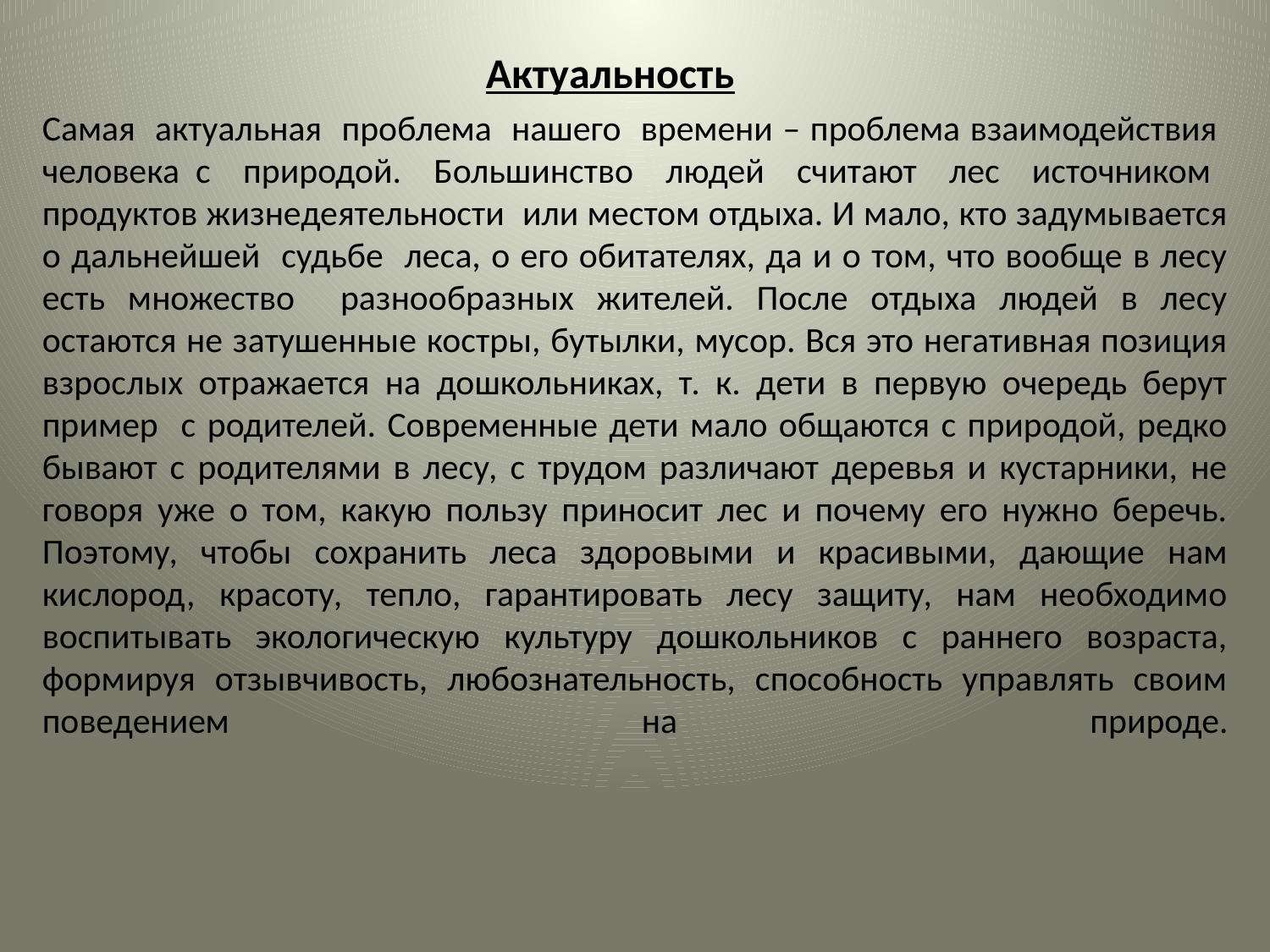

Актуальность
Самая  актуальная  проблема  нашего  времени – проблема взаимодействия
человека с  природой.  Большинство  людей  считают  лес  источником  продуктов жизнедеятельности  или местом отдыха. И мало, кто задумывается о дальнейшей  судьбе  леса, о его обитателях, да и о том, что вообще в лесу есть множество  разнообразных жителей. После отдыха людей в лесу остаются не затушенные костры, бутылки, мусор. Вся это негативная позиция взрослых отражается на дошкольниках, т. к. дети в первую очередь берут пример  с родителей. Современные дети мало общаются с природой, редко бывают с родителями в лесу, с трудом различают деревья и кустарники, не говоря уже о том, какую пользу приносит лес и почему его нужно беречь. Поэтому, чтобы сохранить леса здоровыми и красивыми, дающие нам кислород, красоту, тепло, гарантировать лесу защиту, нам необходимо воспитывать экологическую культуру дошкольников с раннего возраста, формируя отзывчивость, любознательность, способность управлять своим поведением на природе.